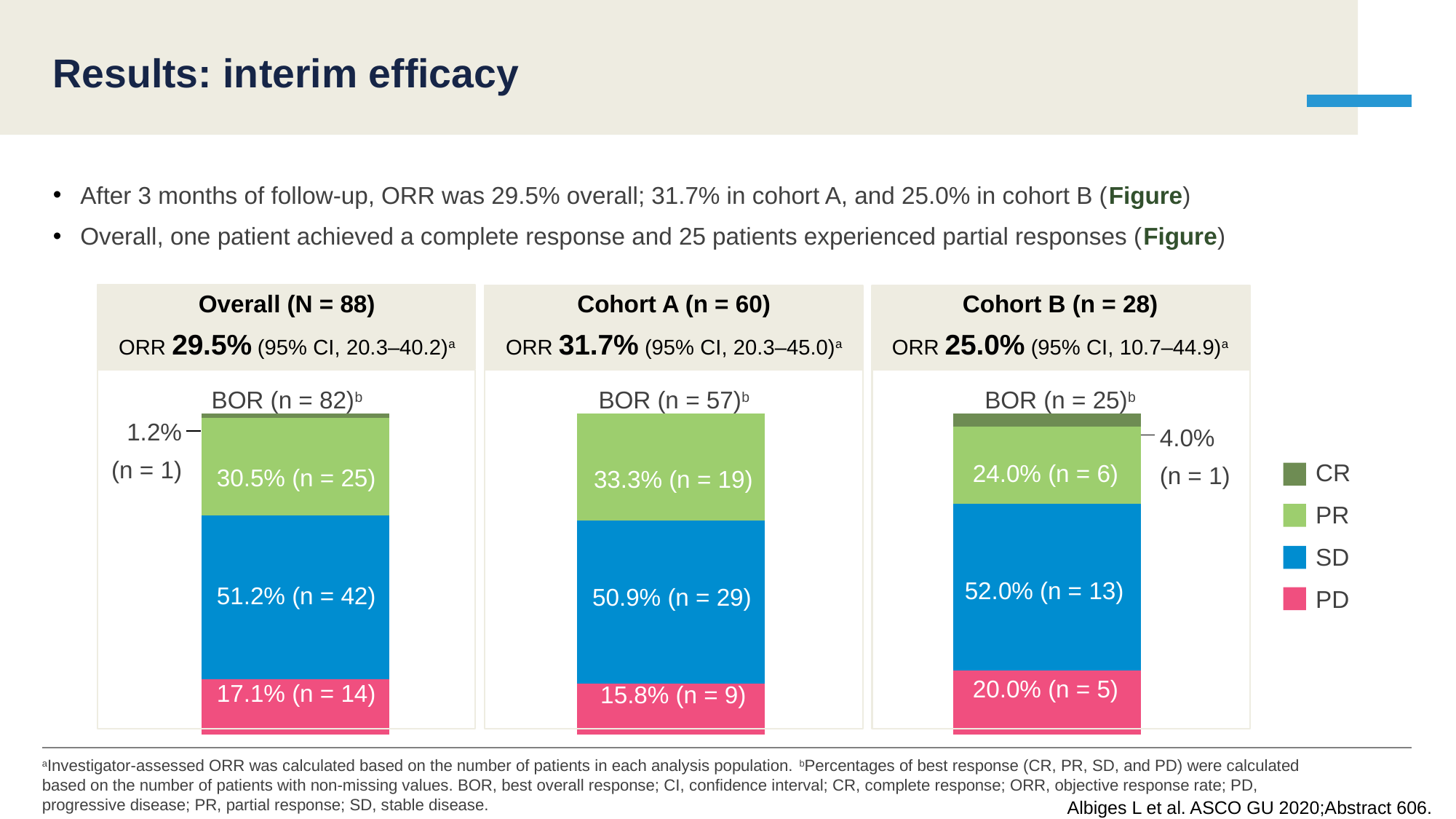

Results: interim efficacy
After 3 months of follow-up, ORR was 29.5% overall; 31.7% in cohort A, and 25.0% in cohort B (Figure)
Overall, one patient achieved a complete response and 25 patients experienced partial responses (Figure)
Overall (N = 88)
ORR 29.5% (95% CI, 20.3–40.2)a
BOR (n = 82)b
Cohort A (n = 60)
ORR 31.7% (95% CI, 20.3–45.0)a
BOR (n = 57)b
Cohort B (n = 28)
ORR 25.0% (95% CI, 10.7–44.9)a
BOR (n = 25)b

### Chart

| Category | CR | PR | SD | PD |
|---|---|---|---|---|
| Overall | 1.0 | 25.0 | 42.0 | 14.0 |
| Cohort A | 0.0 | 19.0 | 29.0 | 9.0 |
| Cohort B+Table1[[#Headers],[Overall]] | 1.0 | 6.0 | 13.0 | 5.0 |
1.2%
(n = 1)
4.0%
(n = 1)
CR

PR

SD

PD

24.0% (n = 6)
30.5% (n = 25)
33.3% (n = 19)
52.0% (n = 13)
51.2% (n = 42)
50.9% (n = 29)
20.0% (n = 5)
17.1% (n = 14)
15.8% (n = 9)
aInvestigator-assessed ORR was calculated based on the number of patients in each analysis population. bPercentages of best response (CR, PR, SD, and PD) were calculated based on the number of patients with non-missing values. BOR, best overall response; CI, confidence interval; CR, complete response; ORR, objective response rate; PD, progressive disease; PR, partial response; SD, stable disease.
Albiges L et al. ASCO GU 2020;Abstract 606.